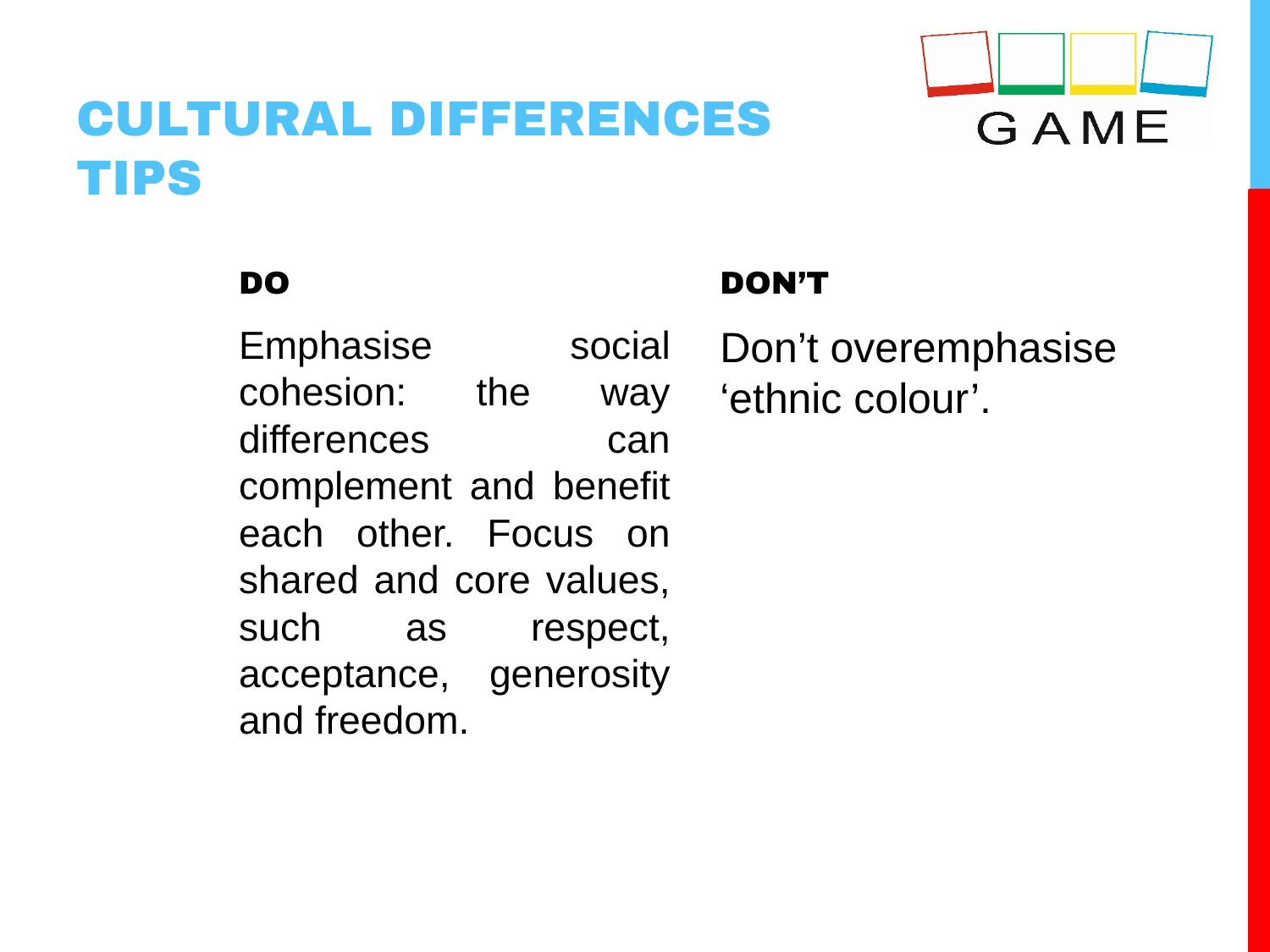

# CULTURAL DIFFERENCES TIPS
DO
DON’T
Emphasise social cohesion: the way differences can complement and benefit each other. Focus on shared and core values, such as respect, acceptance, generosity and freedom.

Don’t overemphasise ‘ethnic colour’.